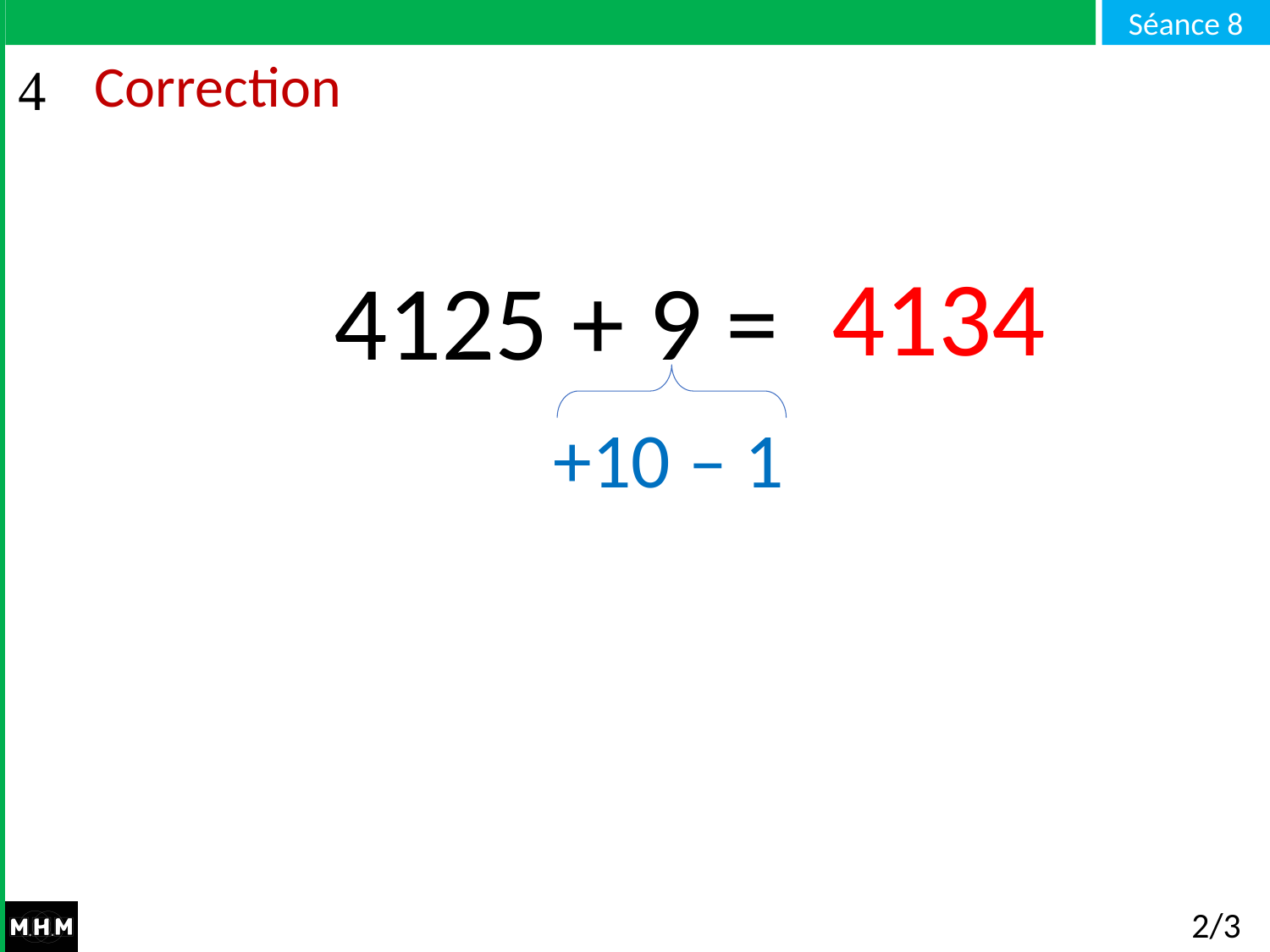

# Correction
4134
4125 + 9 =

+10 – 1
2/3